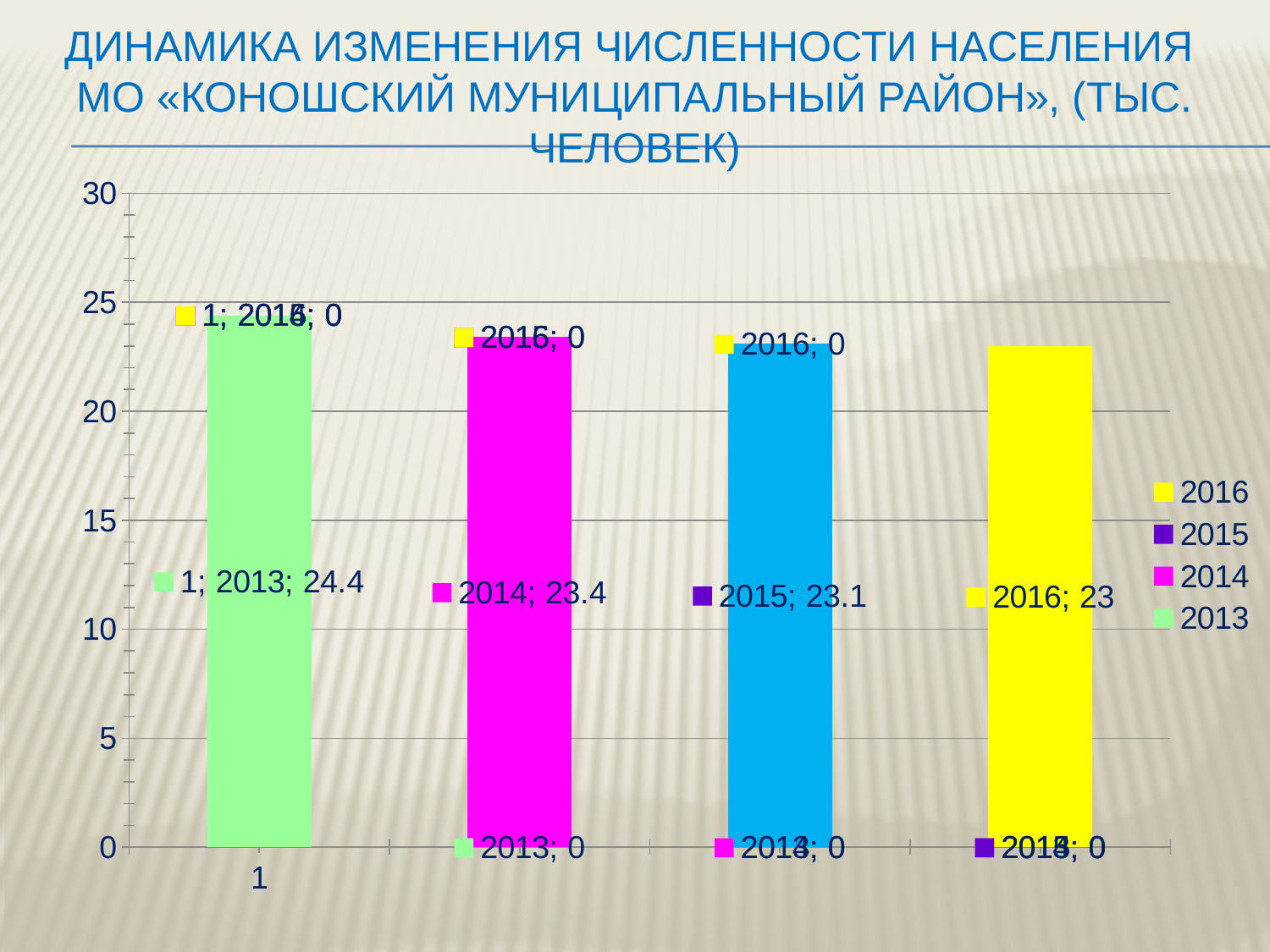

# ДИНАМИКА ИЗМЕНЕНИЯ ЧИСЛЕННОСТИ НАСЕЛЕНИЯ МО «КОНОШСКИЙ МУНИЦИПАЛЬНЫЙ РАЙОН», (тыс. человек)

### Chart

| Category | 2013 | 2014 | 2015 | 2016 |
|---|---|---|---|---|